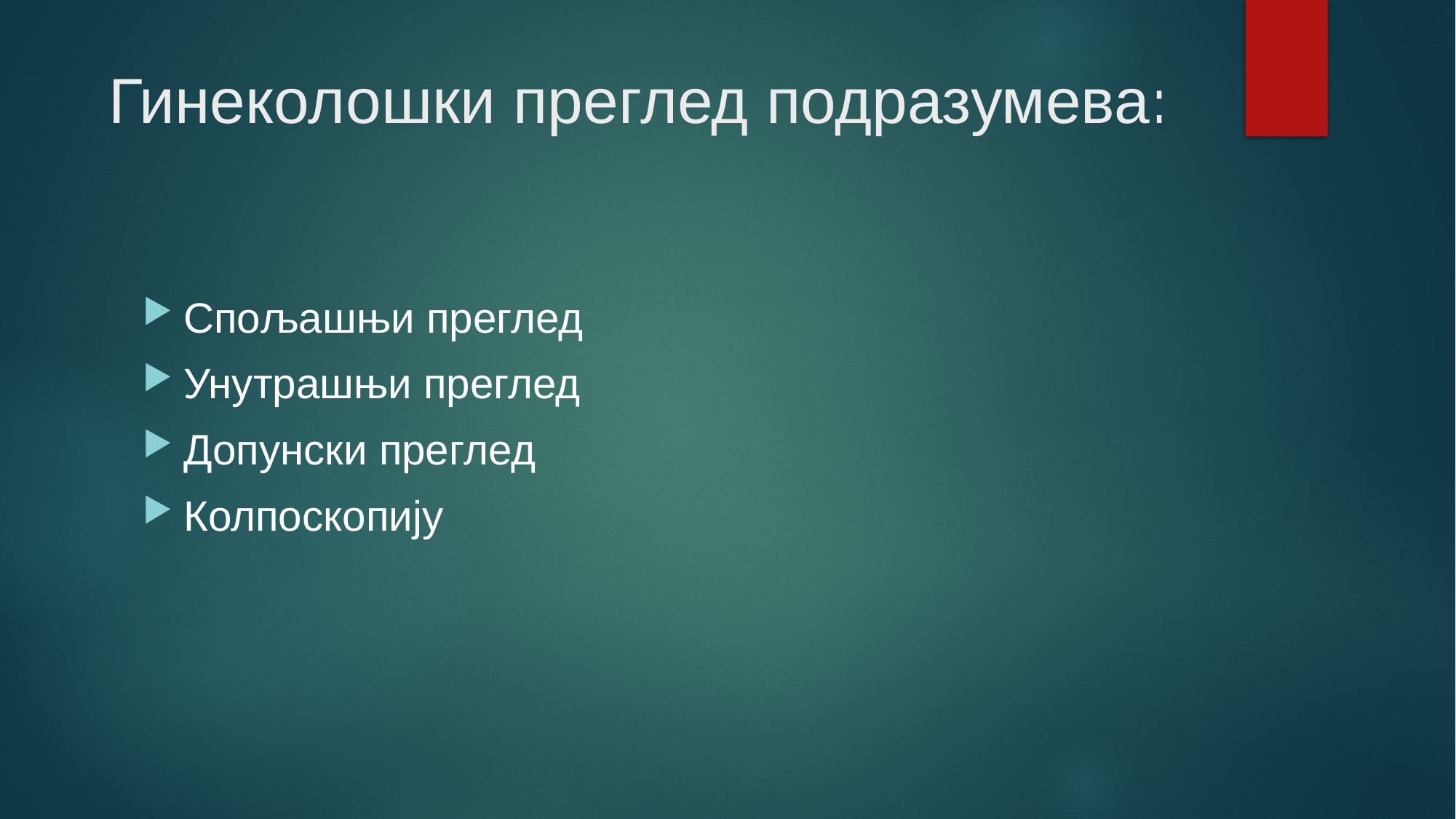

# Гинеколошки преглед подразумева:
Спољашњи преглед
Унутрашњи преглед
Допунски преглед
Колпоскопију